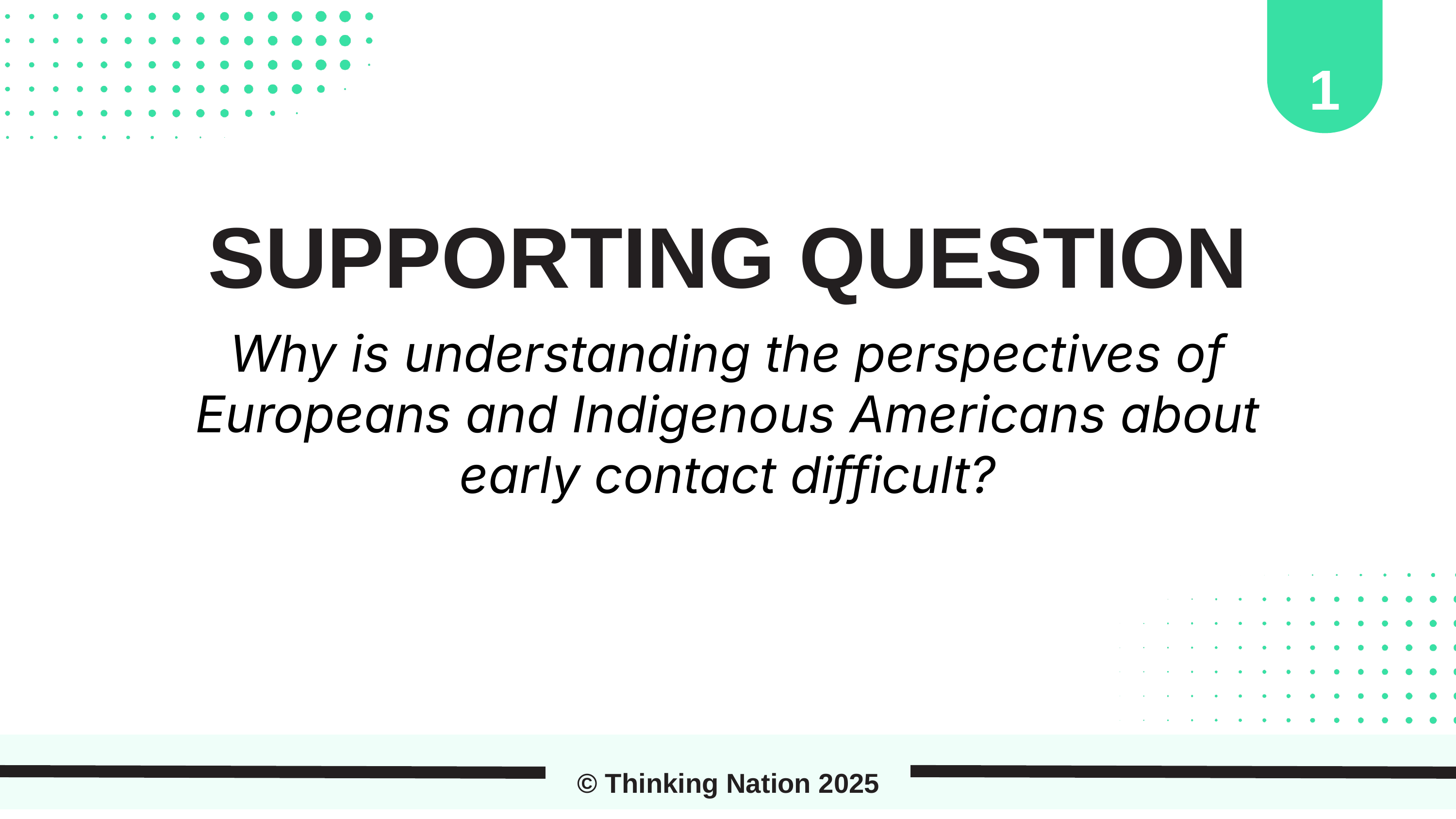

1
SUPPORTING QUESTION
Why is understanding the perspectives of Europeans and Indigenous Americans about early contact difficult?

© Thinking Nation 2025